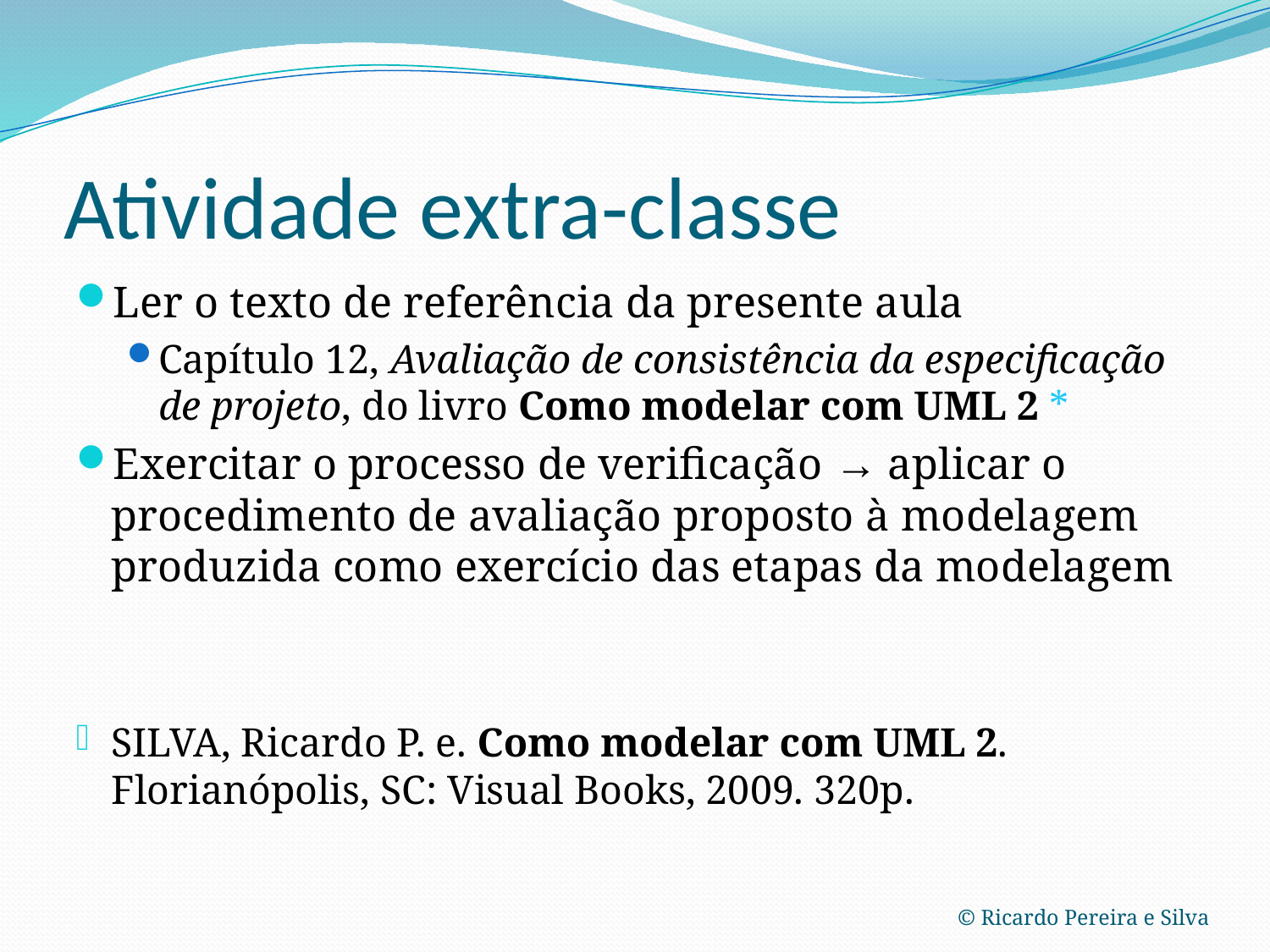

# Atividade extra-classe
Ler o texto de referência da presente aula
Capítulo 12, Avaliação de consistência da especificação de projeto, do livro Como modelar com UML 2 *
Exercitar o processo de verificação → aplicar o procedimento de avaliação proposto à modelagem produzida como exercício das etapas da modelagem

SILVA, Ricardo P. e. Como modelar com UML 2. Florianópolis, SC: Visual Books, 2009. 320p.

© Ricardo Pereira e Silva